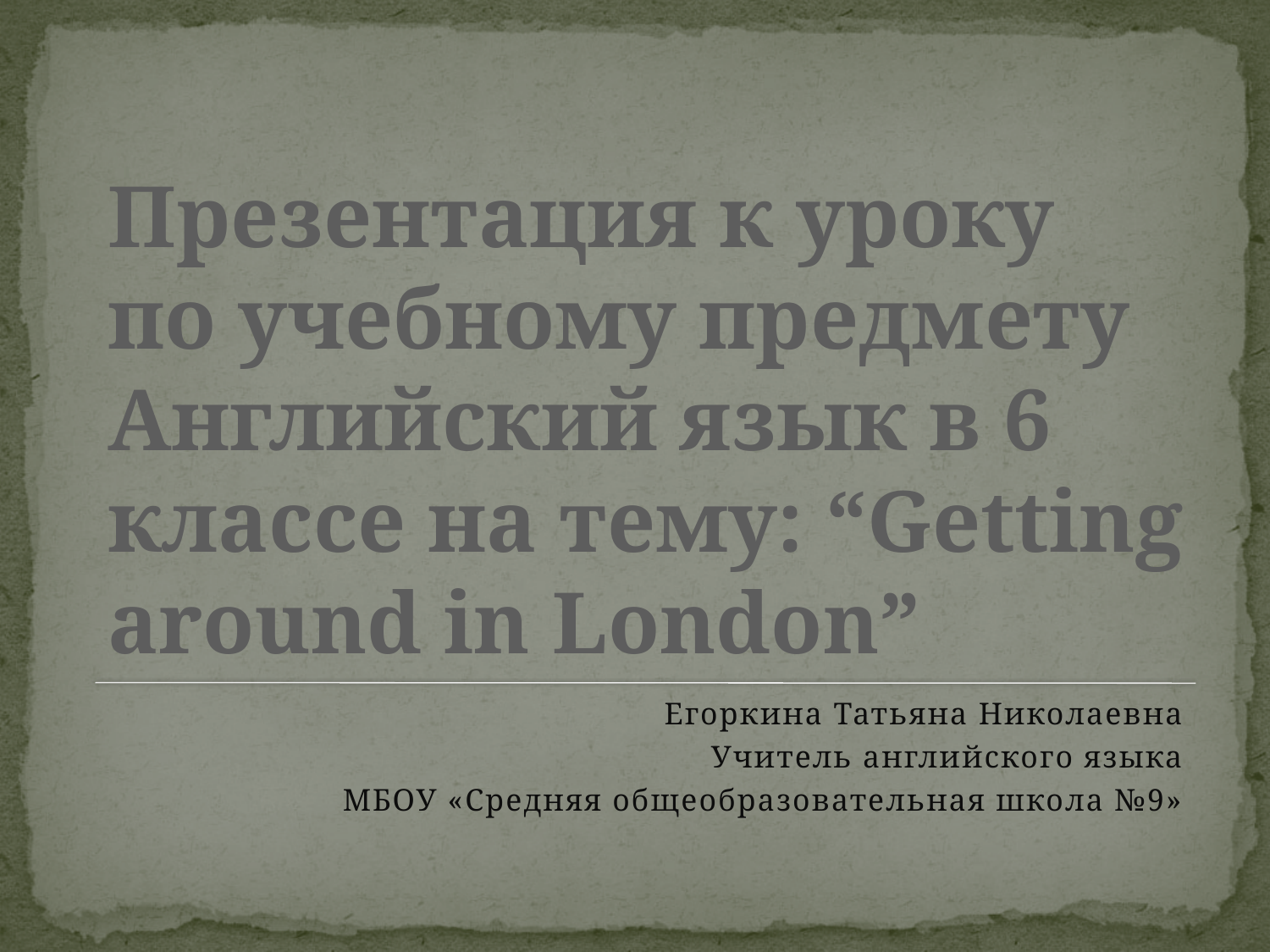

# Презентация к уроку по учебному предмету Английский язык в 6 классе на тему: “Getting around in London”
Егоркина Татьяна Николаевна
Учитель английского языка
МБОУ «Средняя общеобразовательная школа №9»